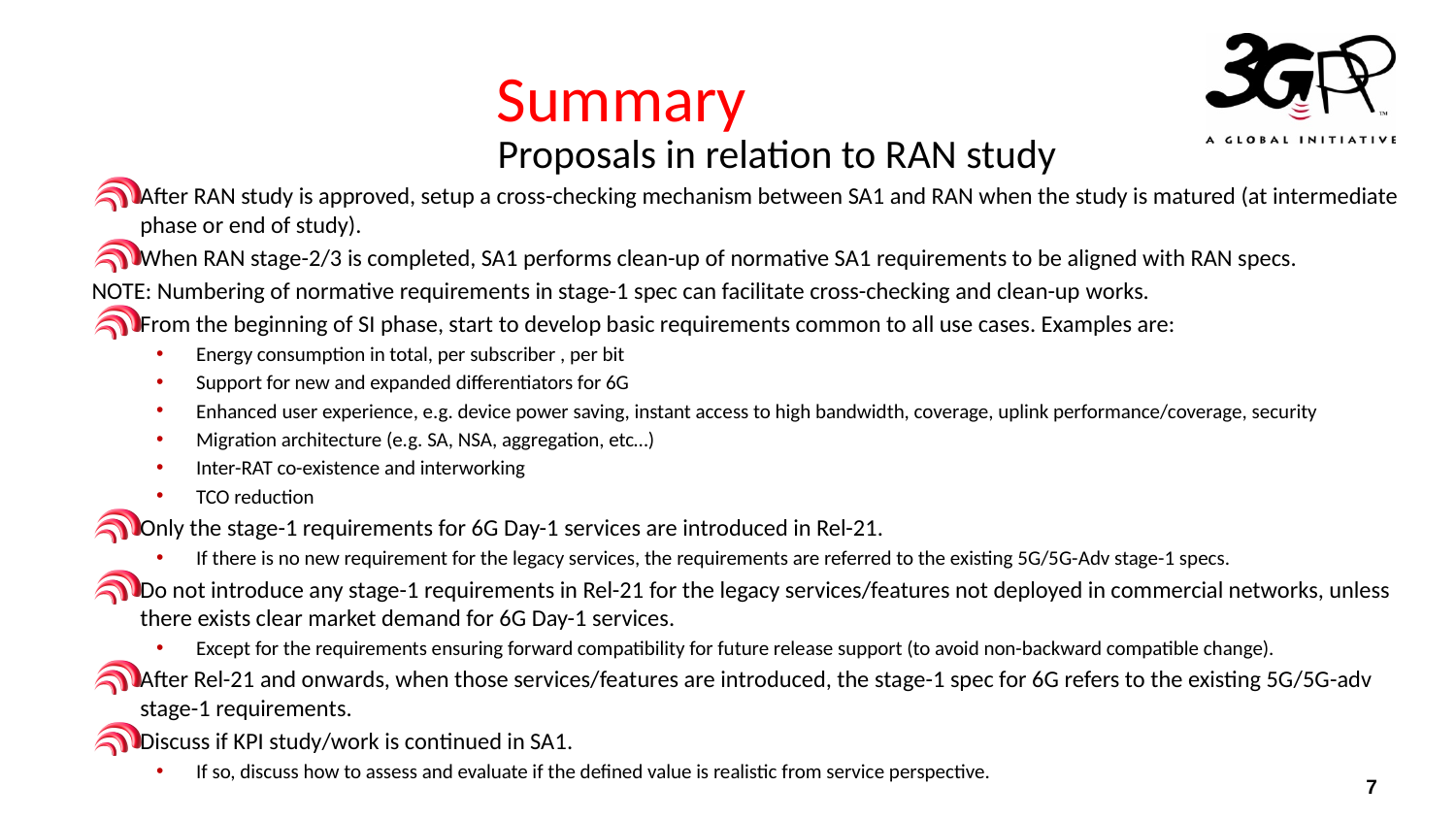

# Summary
Proposals in relation to RAN study
After RAN study is approved, setup a cross-checking mechanism between SA1 and RAN when the study is matured (at intermediate phase or end of study).
When RAN stage-2/3 is completed, SA1 performs clean-up of normative SA1 requirements to be aligned with RAN specs.
NOTE: Numbering of normative requirements in stage-1 spec can facilitate cross-checking and clean-up works.
From the beginning of SI phase, start to develop basic requirements common to all use cases. Examples are:
Energy consumption in total, per subscriber , per bit
Support for new and expanded differentiators for 6G ​
Enhanced user experience, e.g. device power saving, instant access to high bandwidth, coverage, uplink performance/coverage, security​
Migration architecture (e.g. SA, NSA, aggregation, etc…)​
Inter-RAT co-existence and interworking​
TCO reduction
Only the stage-1 requirements for 6G Day-1 services are introduced in Rel-21.
If there is no new requirement for the legacy services, the requirements are referred to the existing 5G/5G-Adv stage-1 specs.
Do not introduce any stage-1 requirements in Rel-21 for the legacy services/features not deployed in commercial networks, unless there exists clear market demand for 6G Day-1 services.
Except for the requirements ensuring forward compatibility for future release support (to avoid non-backward compatible change).
After Rel-21 and onwards, when those services/features are introduced, the stage-1 spec for 6G refers to the existing 5G/5G-adv stage-1 requirements.
Discuss if KPI study/work is continued in SA1.
If so, discuss how to assess and evaluate if the defined value is realistic from service perspective.